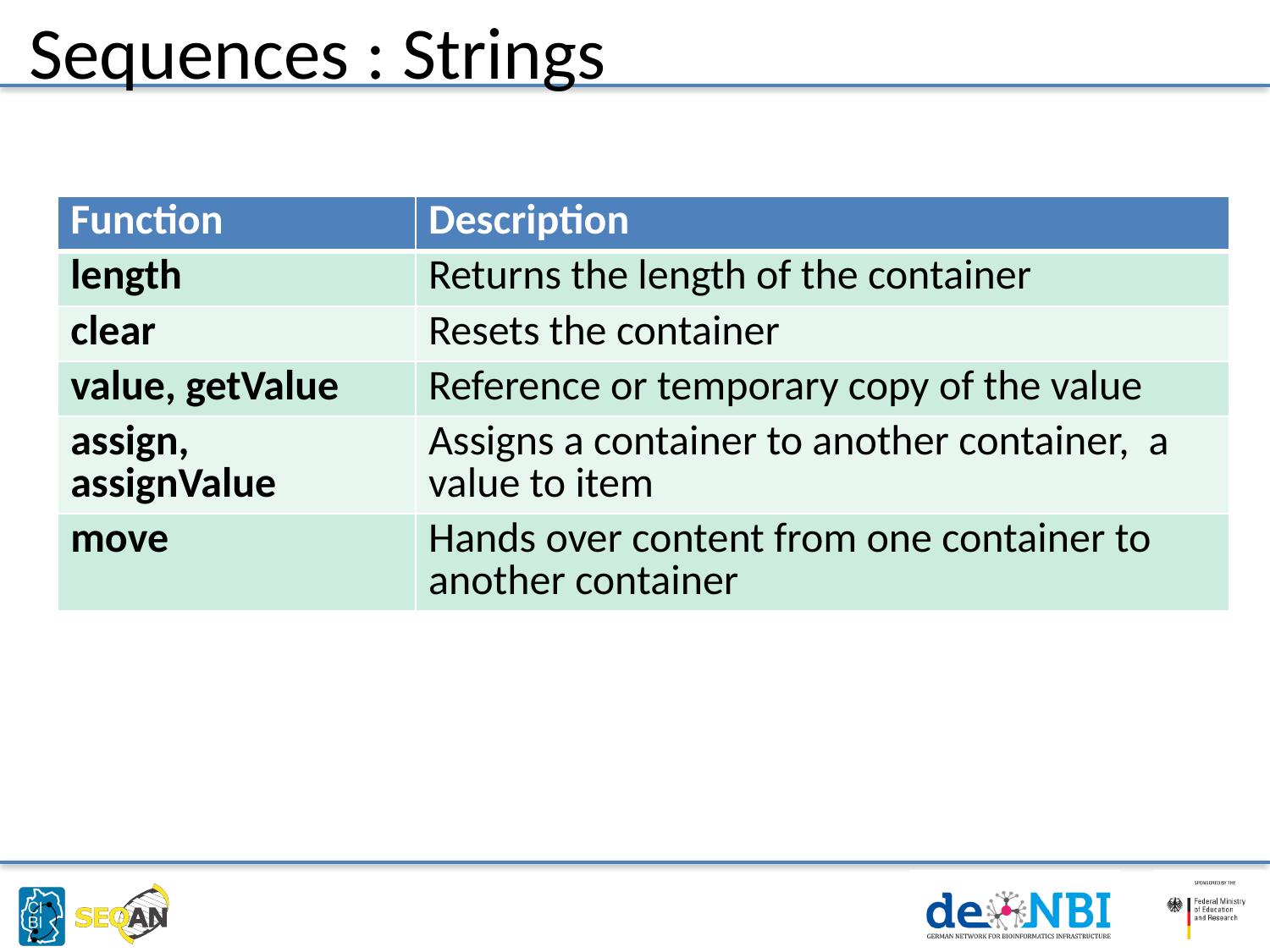

Sequences : Strings
| Function | Description |
| --- | --- |
| length | Returns the length of the container |
| clear | Resets the container |
| value, getValue | Reference or temporary copy of the value |
| assign, assignValue | Assigns a container to another container, a value to item |
| move | Hands over content from one container to another container |